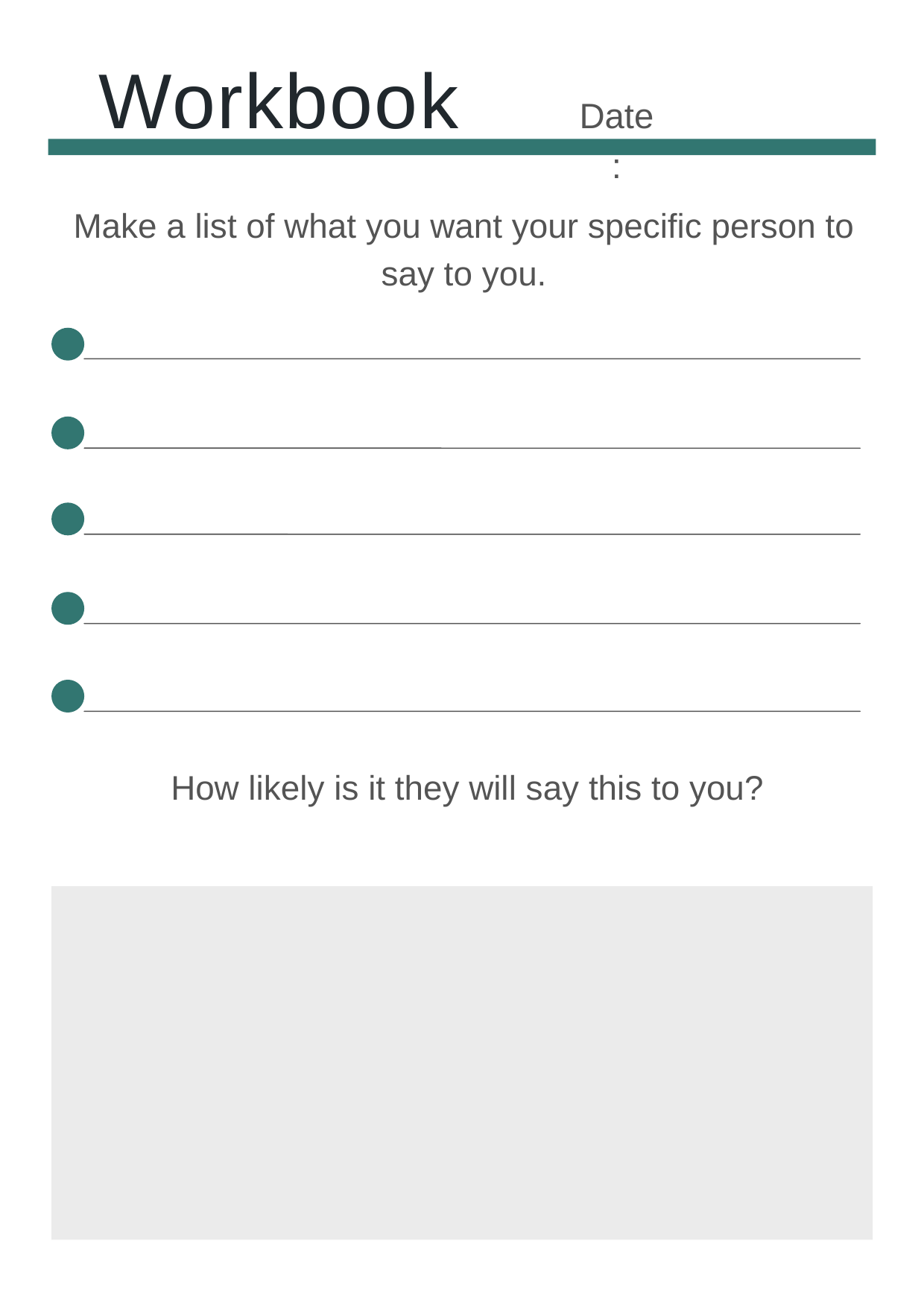

Workbook
Date:

Make a list of what you want your specific person to say to you.

How likely is it they will say this to you?